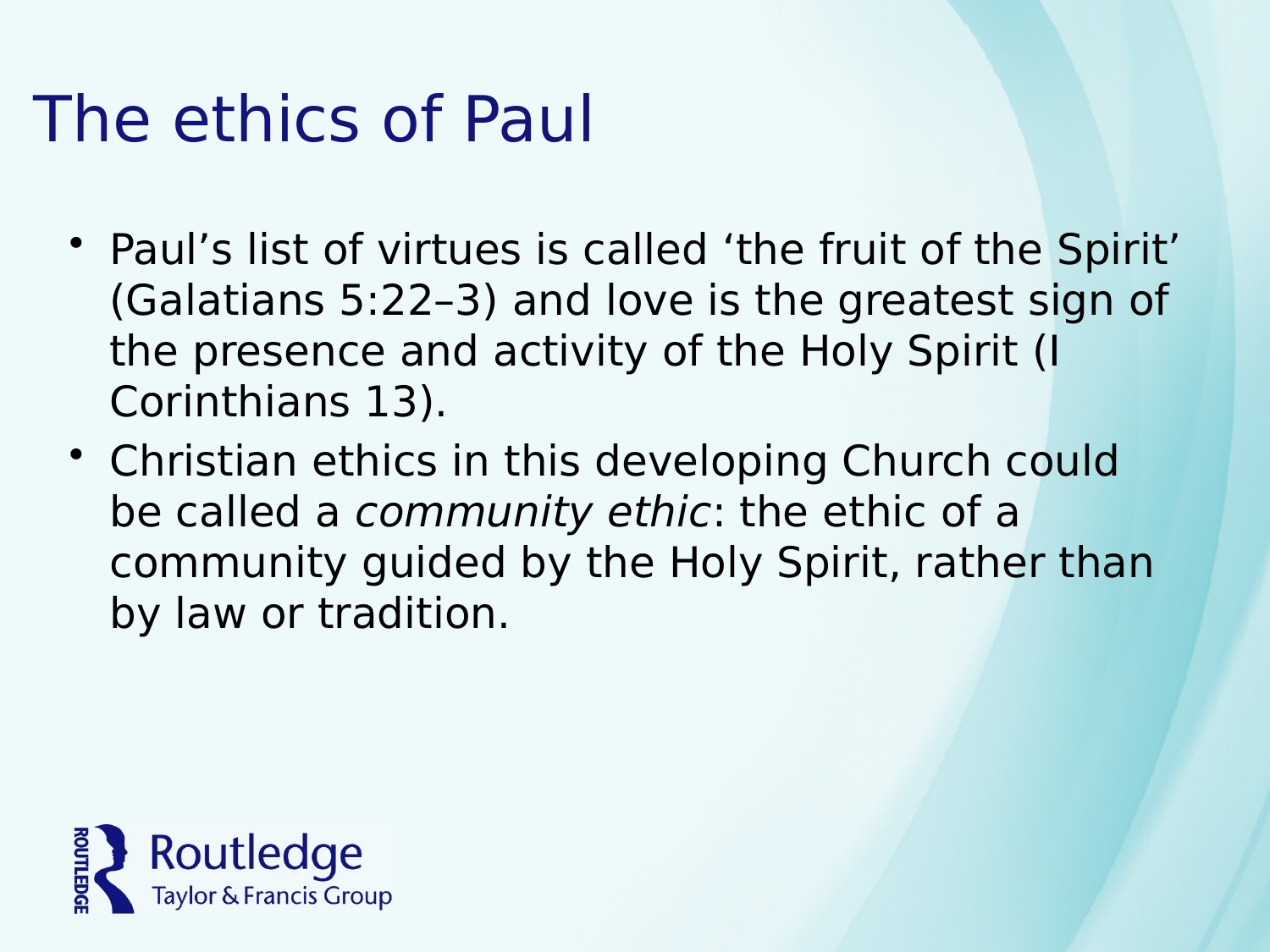

# The ethics of Paul
Paul’s list of virtues is called ‘the fruit of the Spirit’ (Galatians 5:22–3) and love is the greatest sign of the presence and activity of the Holy Spirit (I Corinthians 13).
Christian ethics in this developing Church could be called a community ethic: the ethic of a community guided by the Holy Spirit, rather than by law or tradition.